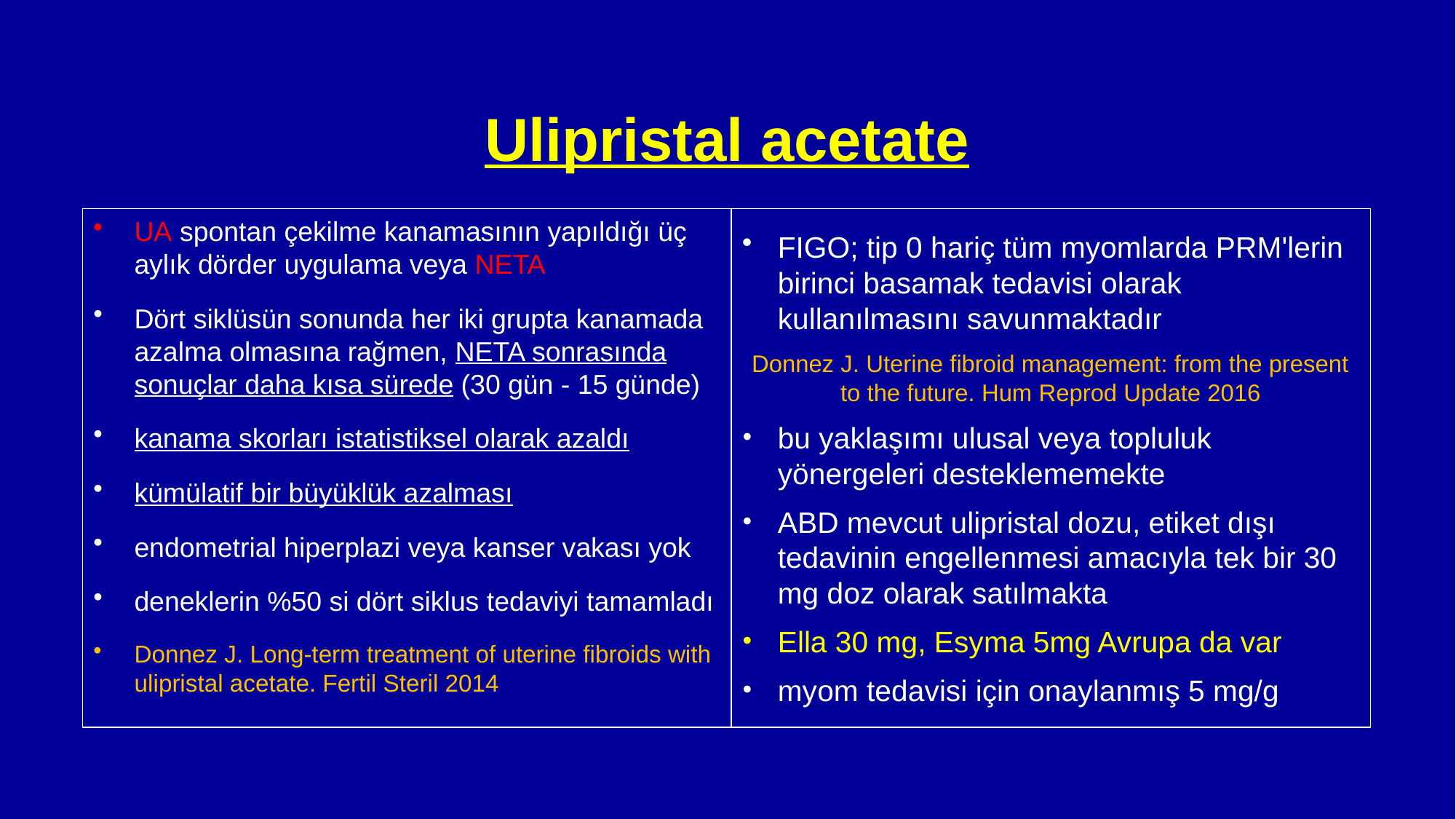

# Ulipristal acetate

UA spontan çekilme kanamasının yapıldığı üç aylık dörder uygulama veya NETA
Dört siklüsün sonunda her iki grupta kanamada azalma olmasına rağmen, NETA sonrasında sonuçlar daha kısa sürede (30 gün - 15 günde)
kanama skorları istatistiksel olarak azaldı
kümülatif bir büyüklük azalması
endometrial hiperplazi veya kanser vakası yok
deneklerin %50 si dört siklus tedaviyi tamamladı
Donnez J. Long-term treatment of uterine fibroids with ulipristal acetate. Fertil Steril 2014

FIGO; tip 0 hariç tüm myomlarda PRM'lerin birinci basamak tedavisi olarak kullanılmasını savunmaktadır
Donnez J. Uterine fibroid management: from the present to the future. Hum Reprod Update 2016
bu yaklaşımı ulusal veya topluluk yönergeleri desteklememekte
ABD mevcut ulipristal dozu, etiket dışı tedavinin engellenmesi amacıyla tek bir 30 mg doz olarak satılmakta
Ella 30 mg, Esyma 5mg Avrupa da var
myom tedavisi için onaylanmış 5 mg/g